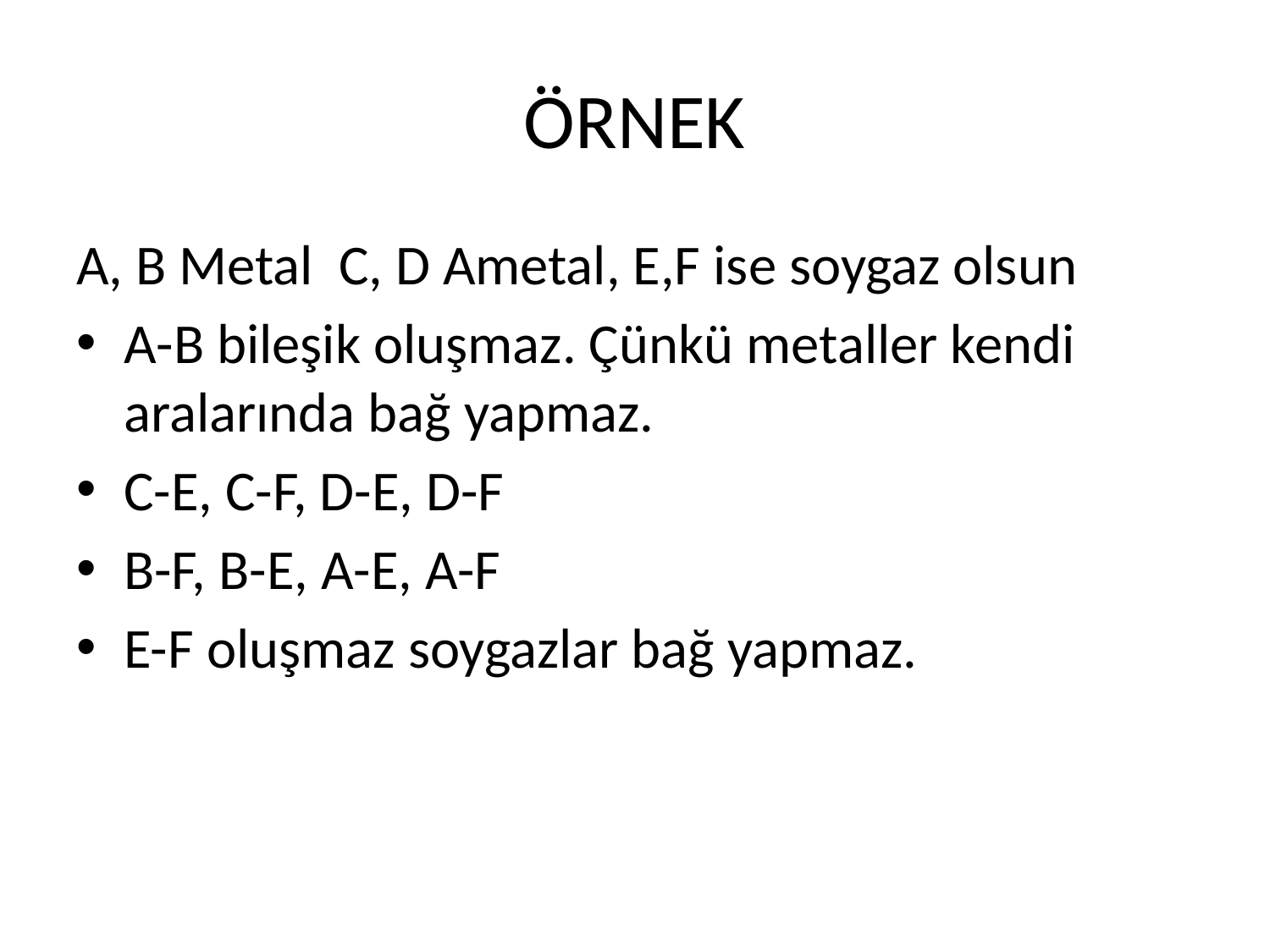

# ÖRNEK
A, B Metal  C, D Ametal, E,F ise soygaz olsun
A-B bileşik oluşmaz. Çünkü metaller kendi aralarında bağ yapmaz.
C-E, C-F, D-E, D-F
B-F, B-E, A-E, A-F
E-F oluşmaz soygazlar bağ yapmaz.